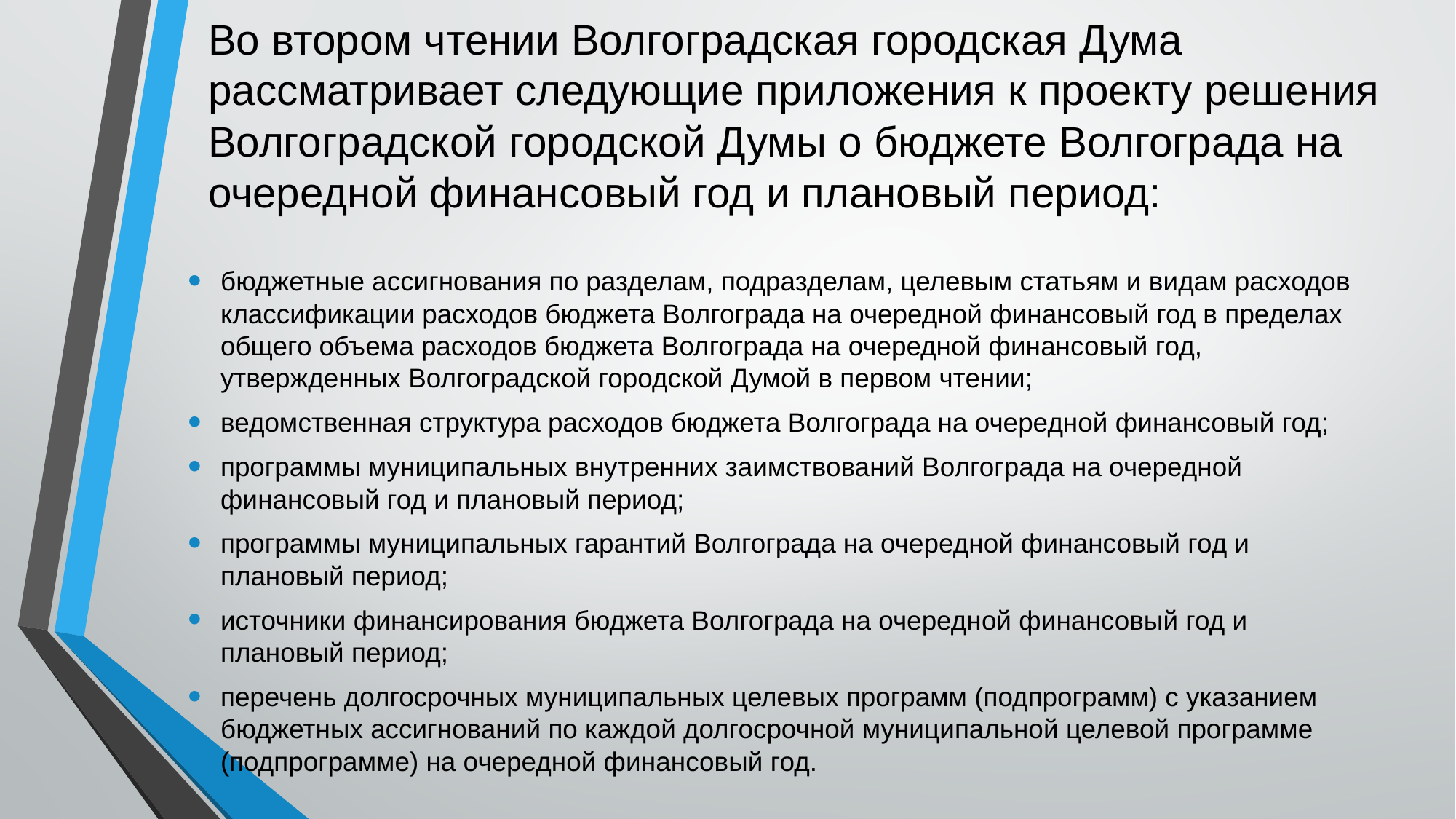

# Во втором чтении Волгоградская городская Дума рассматривает следующие приложения к проекту решения Волгоградской городской Думы о бюджете Волгограда на очередной финансовый год и плановый период:
бюджетные ассигнования по разделам, подразделам, целевым статьям и видам расходов классификации расходов бюджета Волгограда на очередной финансовый год в пределах общего объема расходов бюджета Волгограда на очередной финансовый год, утвержденных Волгоградской городской Думой в первом чтении;
ведомственная структура расходов бюджета Волгограда на очередной финансовый год;
программы муниципальных внутренних заимствований Волгограда на очередной финансовый год и плановый период;
программы муниципальных гарантий Волгограда на очередной финансовый год и плановый период;
источники финансирования бюджета Волгограда на очередной финансовый год и плановый период;
перечень долгосрочных муниципальных целевых программ (подпрограмм) с указанием бюджетных ассигнований по каждой долгосрочной муниципальной целевой программе (подпрограмме) на очередной финансовый год.